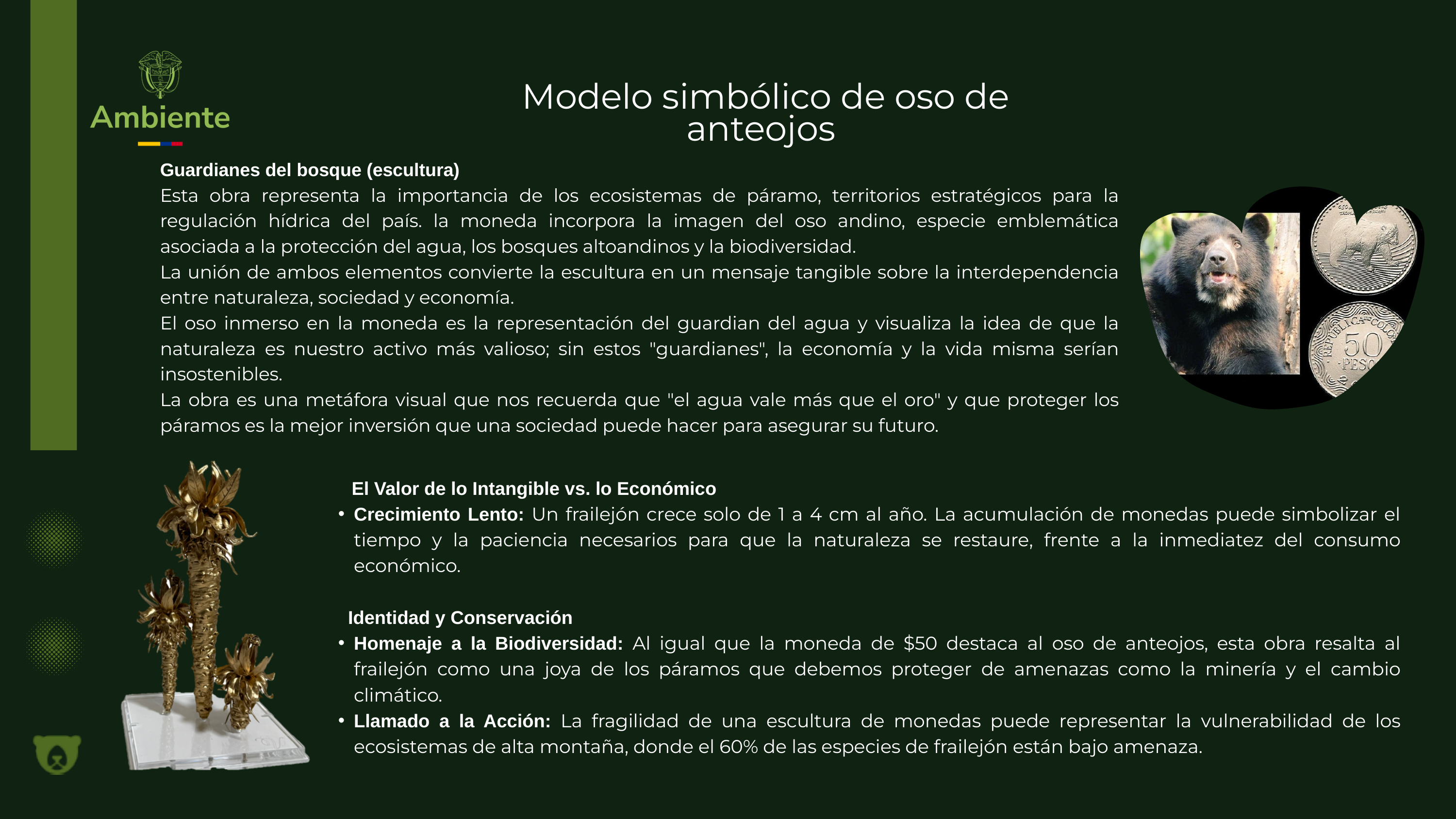

Modelo simbólico de oso de anteojos
Guardianes del bosque (escultura)
Esta obra representa la importancia de los ecosistemas de páramo, territorios estratégicos para la regulación hídrica del país. la moneda incorpora la imagen del oso andino, especie emblemática asociada a la protección del agua, los bosques altoandinos y la biodiversidad.
La unión de ambos elementos convierte la escultura en un mensaje tangible sobre la interdependencia entre naturaleza, sociedad y economía.
El oso inmerso en la moneda es la representación del guardian del agua y visualiza la idea de que la naturaleza es nuestro activo más valioso; sin estos "guardianes", la economía y la vida misma serían insostenibles.
La obra es una metáfora visual que nos recuerda que "el agua vale más que el oro" y que proteger los páramos es la mejor inversión que una sociedad puede hacer para asegurar su futuro.

      El Valor de lo Intangible vs. lo Económico
Crecimiento Lento: Un frailejón crece solo de 1 a 4 cm al año. La acumulación de monedas puede simbolizar el tiempo y la paciencia necesarios para que la naturaleza se restaure, frente a la inmediatez del consumo económico.

     Identidad y Conservación
Homenaje a la Biodiversidad: Al igual que la moneda de $50 destaca al oso de anteojos, esta obra resalta al frailejón como una joya de los páramos que debemos proteger de amenazas como la minería y el cambio climático.
Llamado a la Acción: La fragilidad de una escultura de monedas puede representar la vulnerabilidad de los ecosistemas de alta montaña, donde el 60% de las especies de frailejón están bajo amenaza.